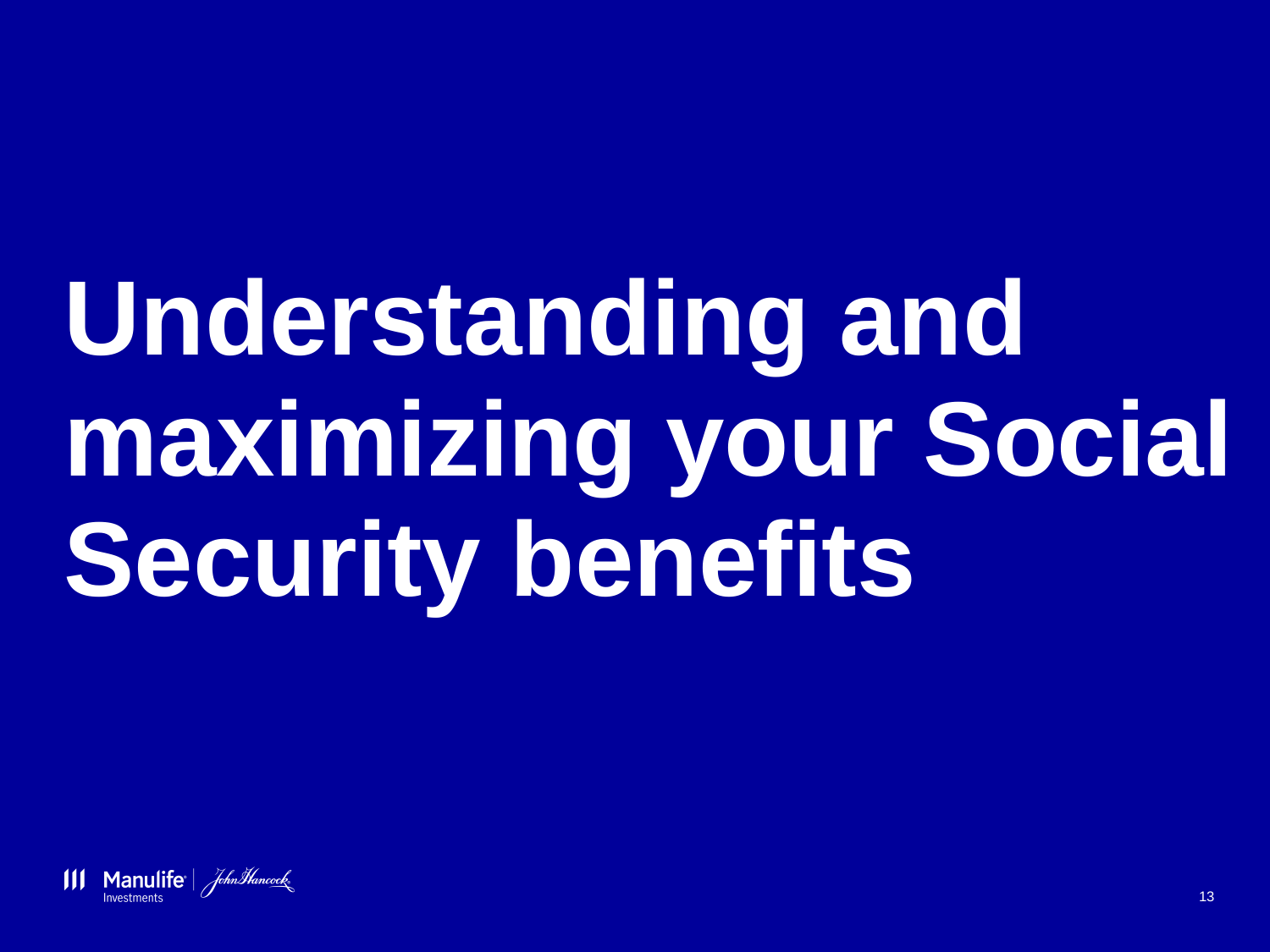

# Understanding and maximizing your Social Security benefits
13